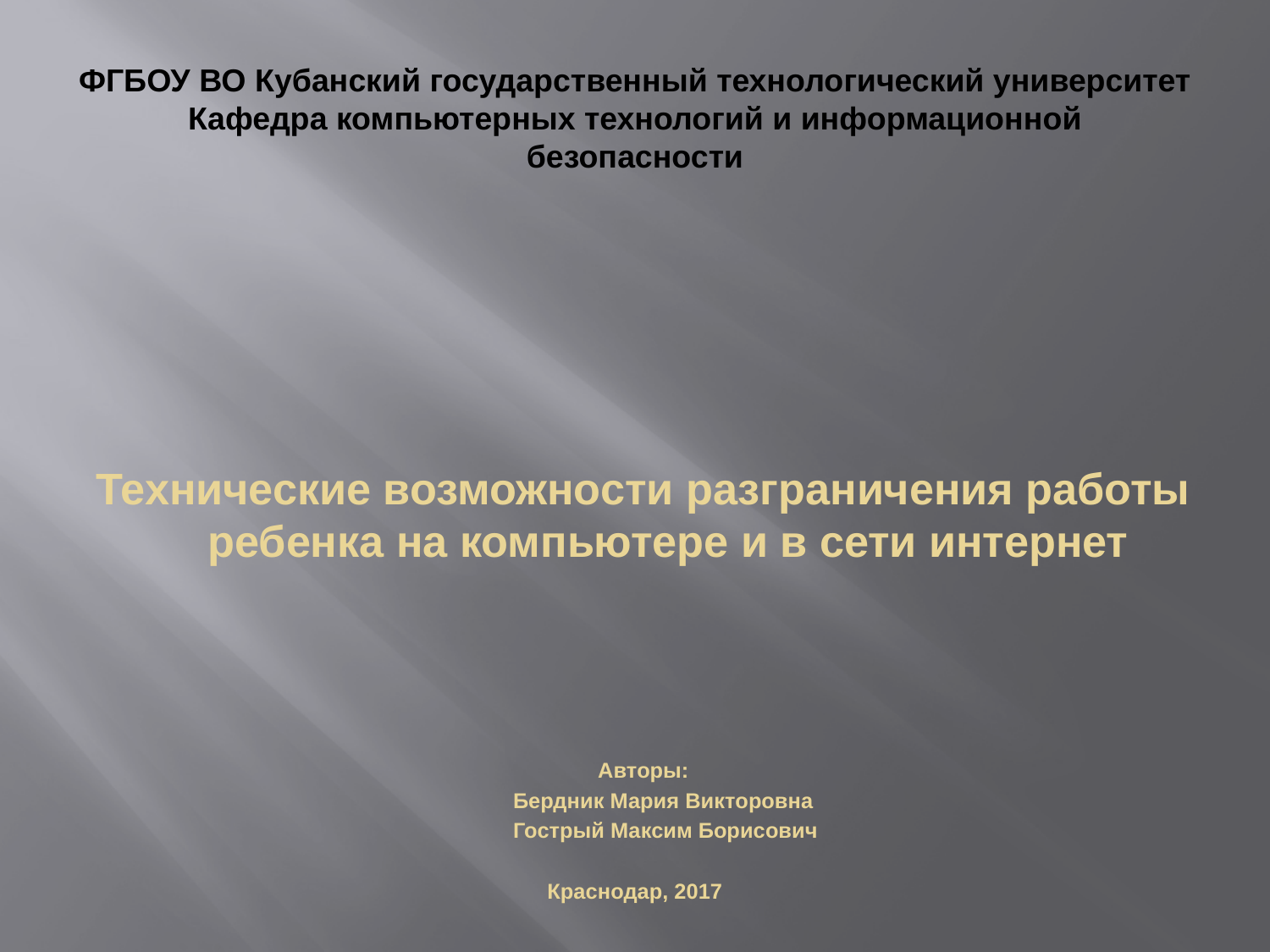

# ФГБОУ ВО Кубанский государственный технологический университет Кафедра компьютерных технологий и информационной безопасности

Технические возможности разграничения работы ребенка на компьютере и в сети интернет

Авторы:
Бердник Мария Викторовна
Гострый Максим Борисович

Краснодар, 2017